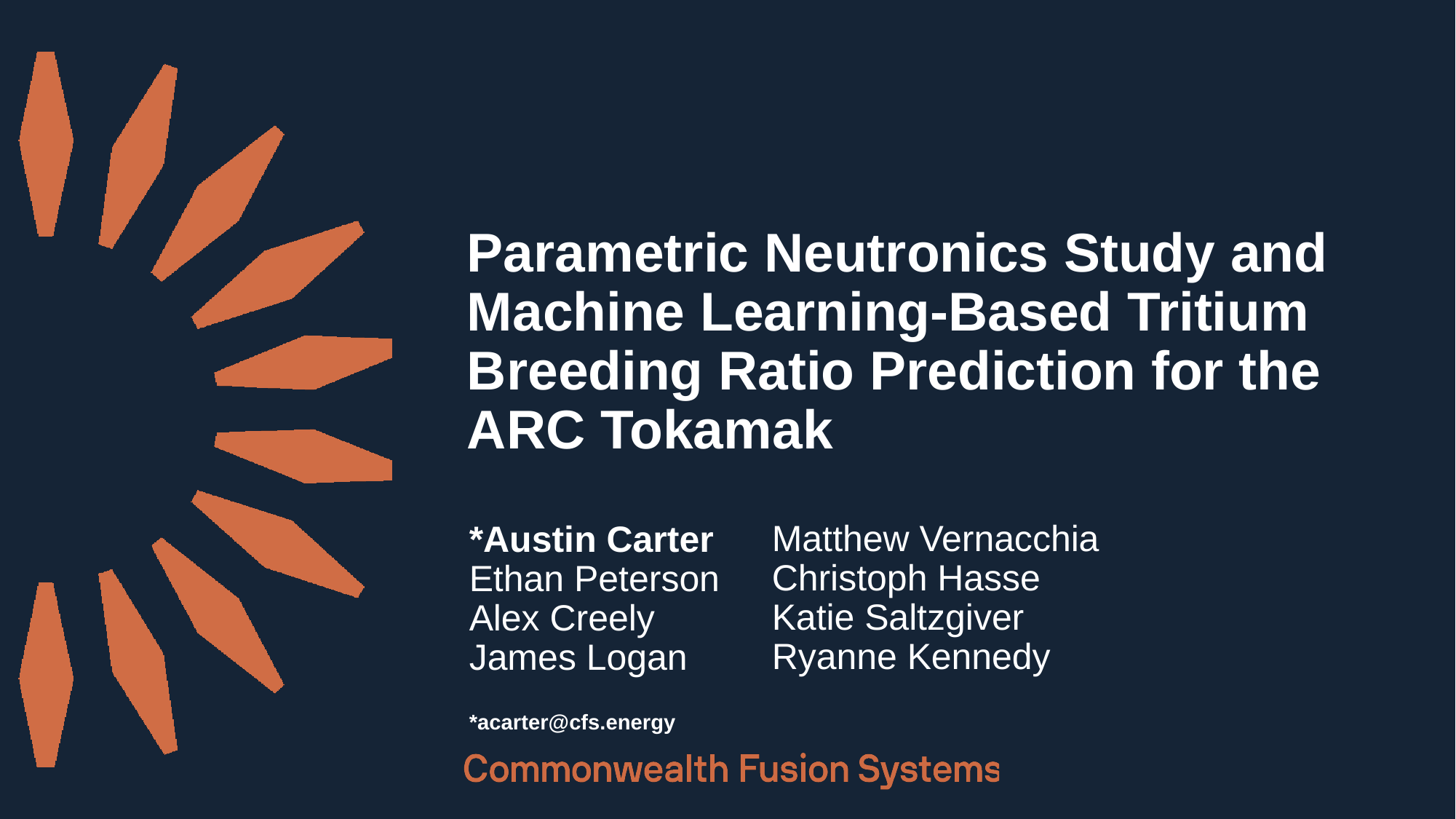

Parametric Neutronics Study and Machine Learning-Based Tritium Breeding Ratio Prediction for the ARC Tokamak
Matthew Vernacchia
Christoph Hasse
Katie Saltzgiver
Ryanne Kennedy
*Austin Carter
Ethan Peterson
Alex Creely
James Logan
*acarter@cfs.energy